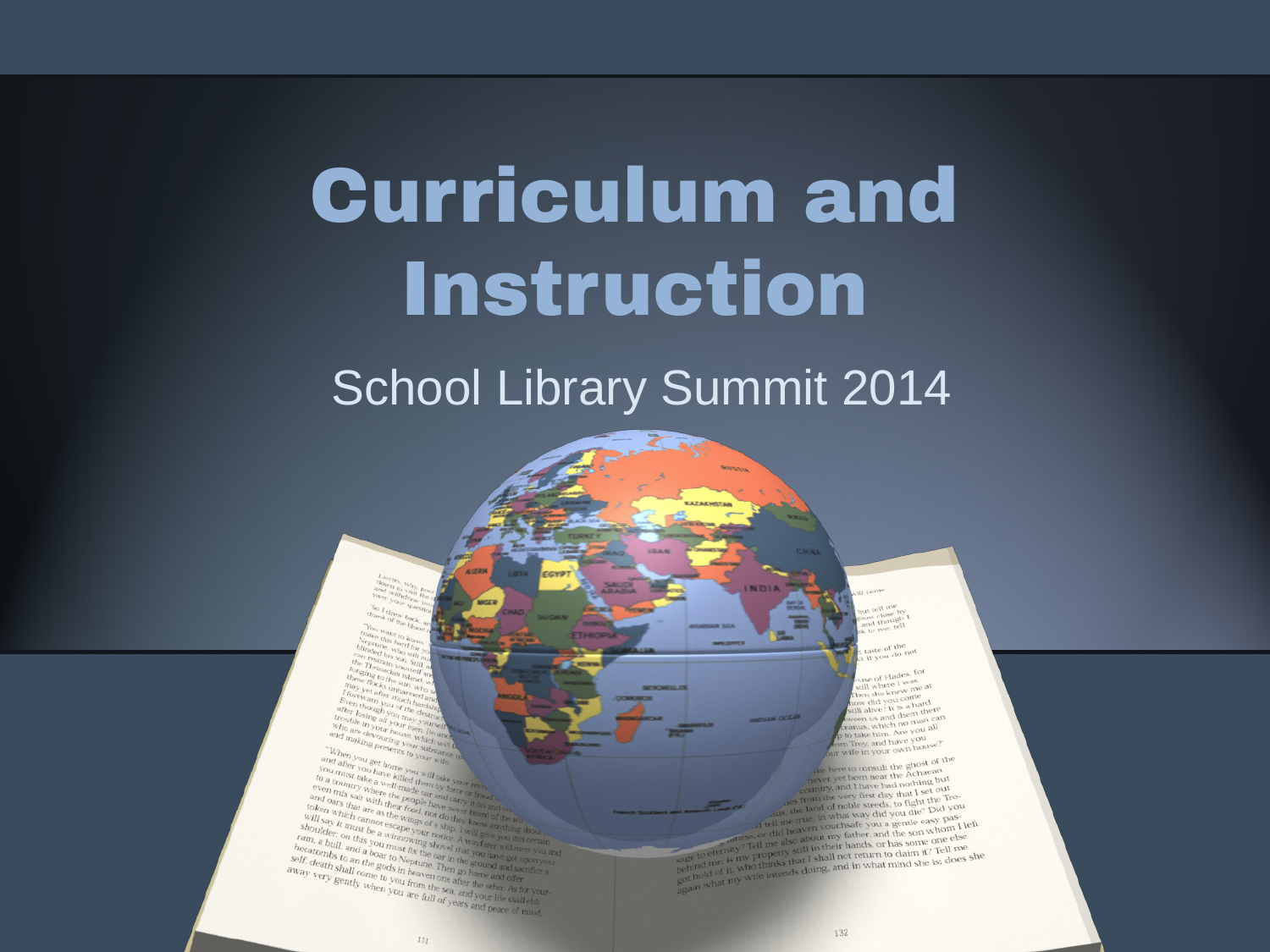

# Curriculum and Instruction
 School Library Summit 2014